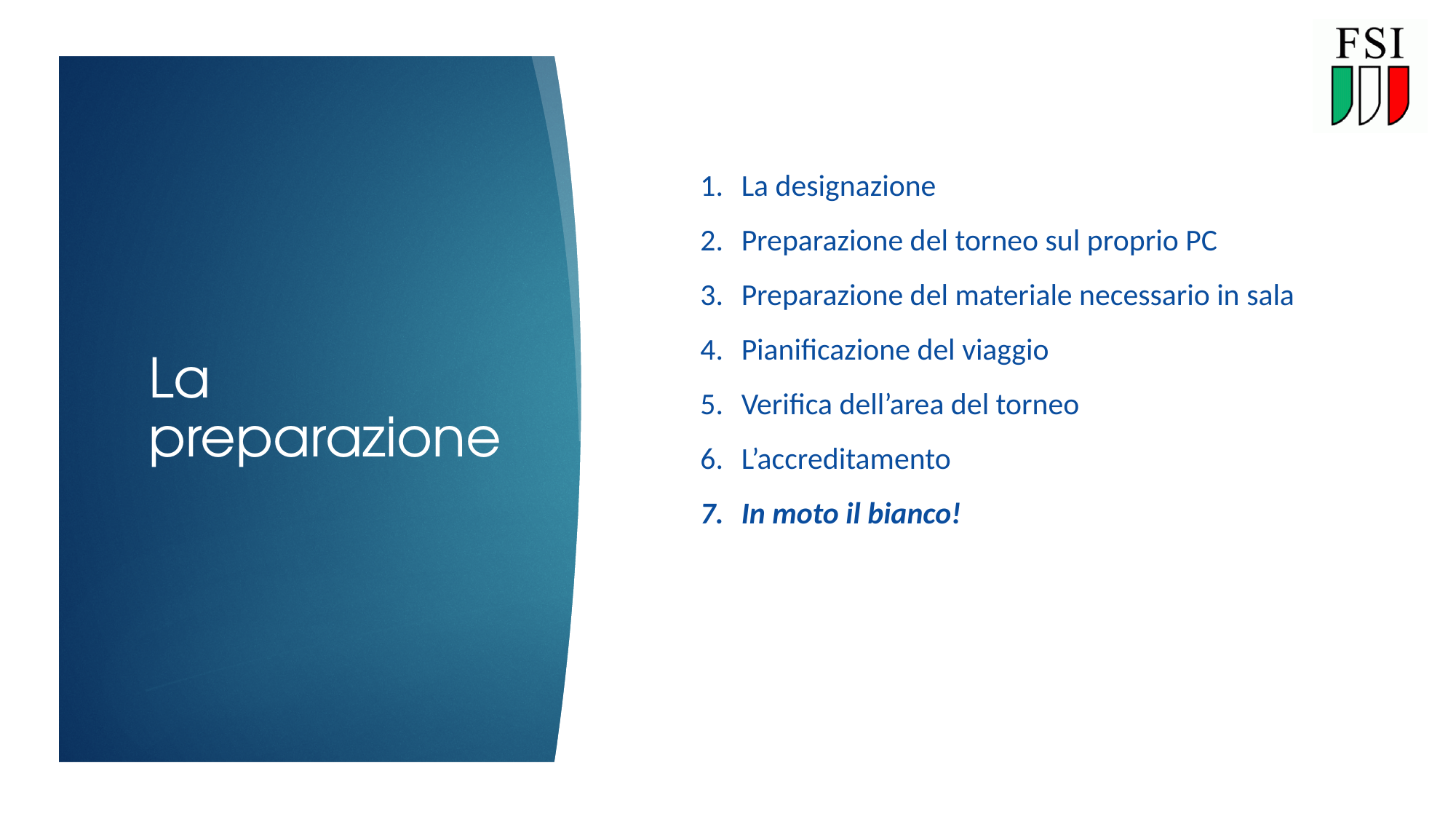

3
La designazione
Preparazione del torneo sul proprio PC
Preparazione del materiale necessario in sala
Pianificazione del viaggio
Verifica dell’area del torneo
L’accreditamento
In moto il bianco!
# La preparazione